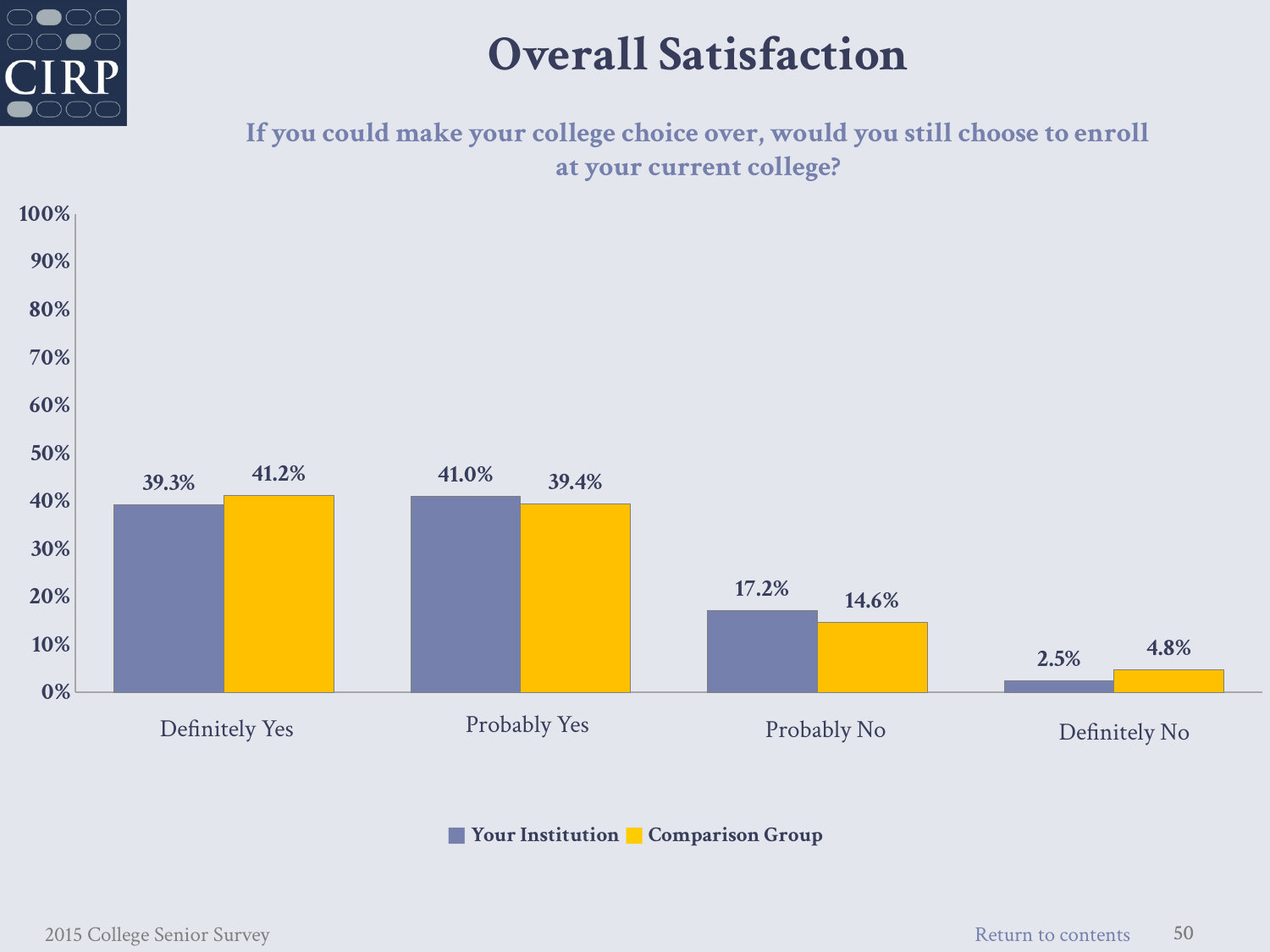

Overall Satisfaction
If you could make your college choice over, would you still choose to enroll
at your current college?

### Chart

| Category | Your Institution | Comp Group |
|---|---|---|
| Definitely Less | 0.393 | 0.412 |
| Probably Yes | 0.41 | 0.394 |
| Probably No | 0.172 | 0.146 |
| Definitely No | 0.025 | 0.048 |
Probably Yes
Definitely Yes
Probably No
Definitely No
■ Your Institution ■ Comparison Group
2015 College Senior Survey
50
50